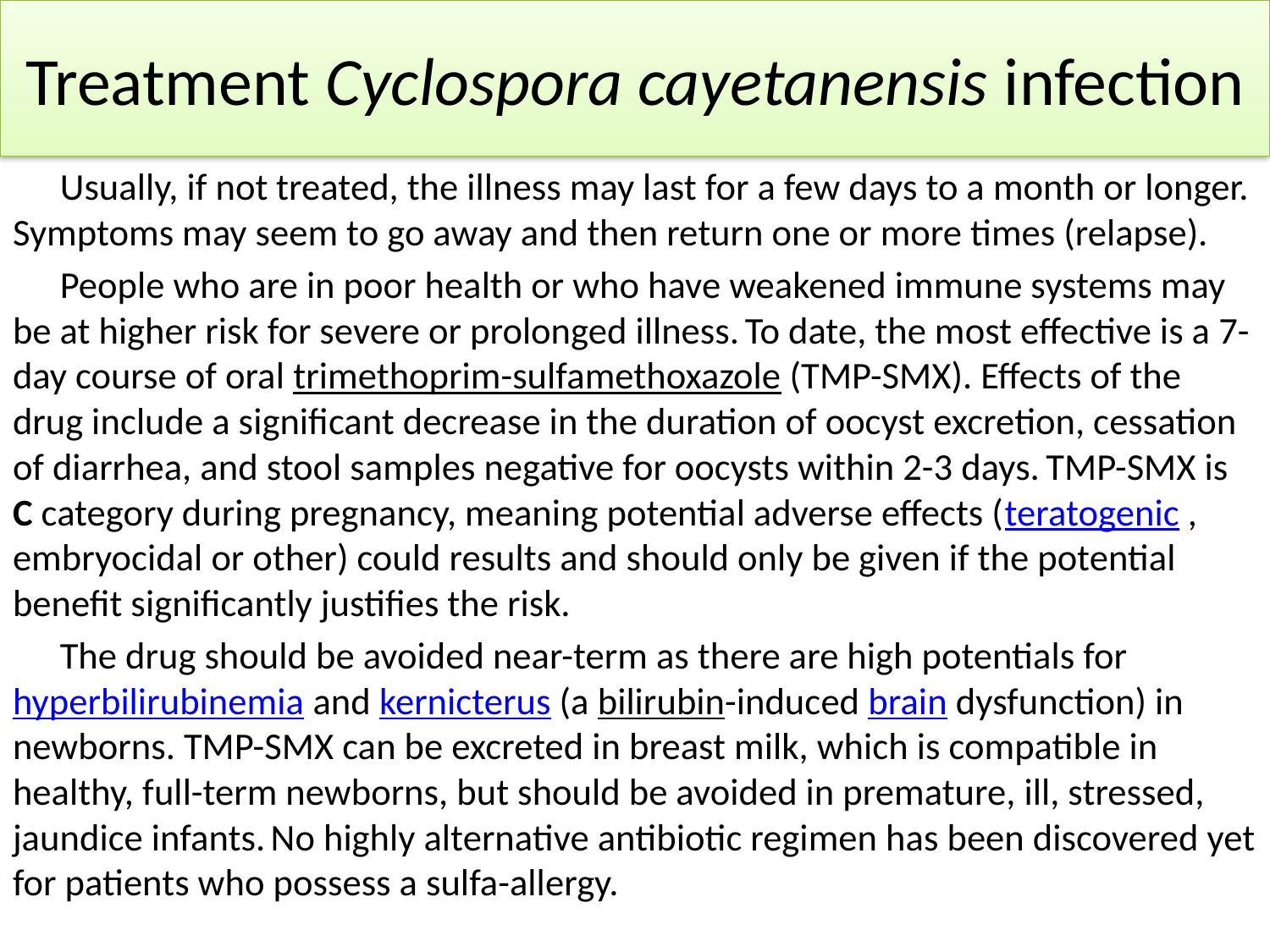

# Treatment Cyclospora cayetanensis infection
Usually, if not treated, the illness may last for a few days to a month or longer. Symptoms may seem to go away and then return one or more times (relapse).
People who are in poor health or who have weakened immune systems may be at higher risk for severe or prolonged illness. To date, the most effective is a 7-day course of oral trimethoprim-sulfamethoxazole (TMP-SMX). Effects of the drug include a significant decrease in the duration of oocyst excretion, cessation of diarrhea, and stool samples negative for oocysts within 2-3 days. TMP-SMX is  C category during pregnancy, meaning potential adverse effects (teratogenic , embryocidal or other) could results and should only be given if the potential benefit significantly justifies the risk.
The drug should be avoided near-term as there are high potentials for hyperbilirubinemia and kernicterus (a bilirubin-induced brain dysfunction) in newborns. TMP-SMX can be excreted in breast milk, which is compatible in healthy, full-term newborns, but should be avoided in premature, ill, stressed, jaundice infants. No highly alternative antibiotic regimen has been discovered yet for patients who possess a sulfa-allergy.